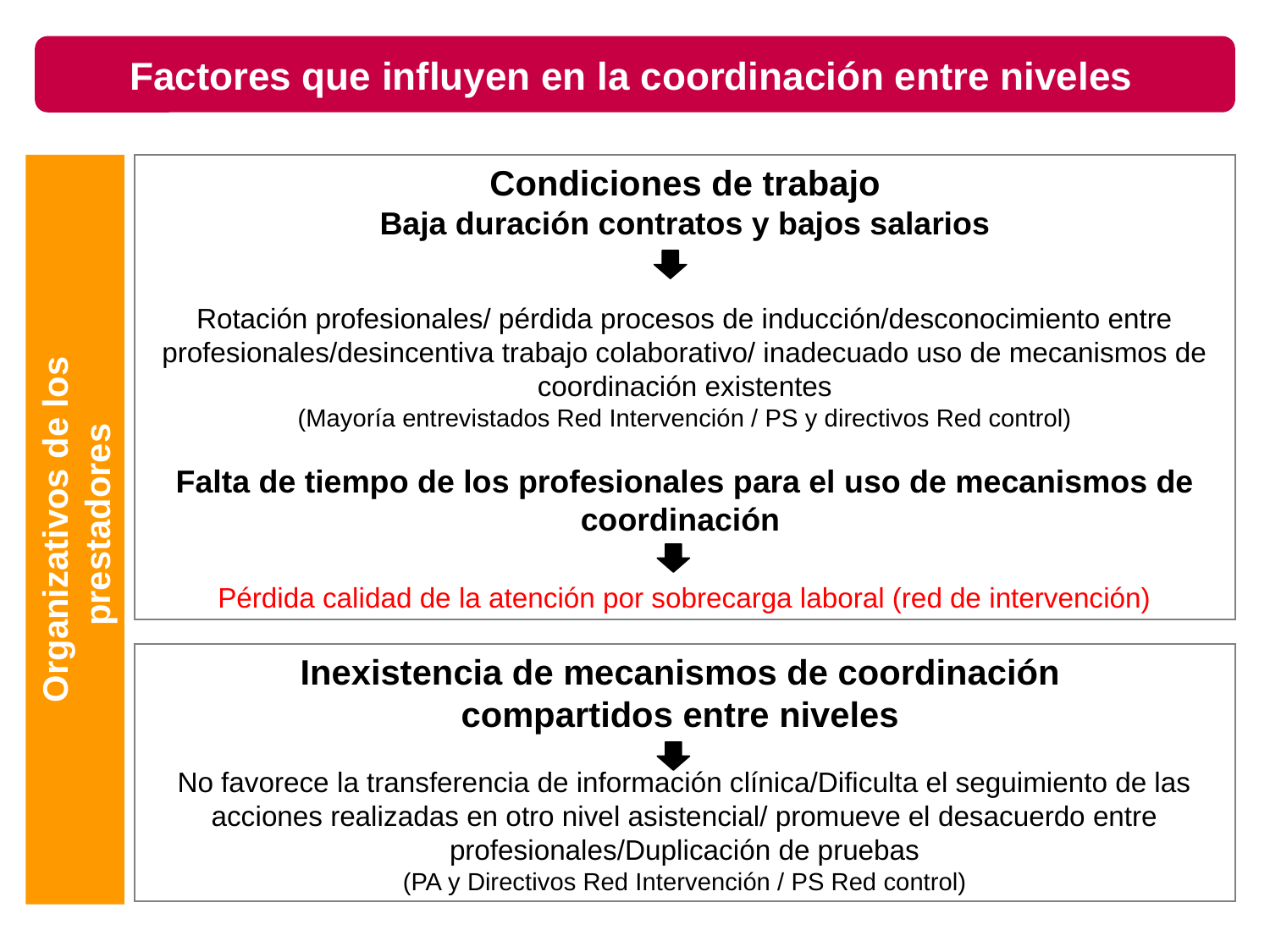

# Factores que influyen en la coordinación entre niveles
Condiciones de trabajo
Baja duración contratos y bajos salarios

Rotación profesionales/ pérdida procesos de inducción/desconocimiento entre profesionales/desincentiva trabajo colaborativo/ inadecuado uso de mecanismos de coordinación existentes
(Mayoría entrevistados Red Intervención / PS y directivos Red control)

Falta de tiempo de los profesionales para el uso de mecanismos de coordinación

Pérdida calidad de la atención por sobrecarga laboral (red de intervención)

Organizativos de los
 prestadores

Inexistencia de mecanismos de coordinación
compartidos entre niveles

No favorece la transferencia de información clínica/Dificulta el seguimiento de las acciones realizadas en otro nivel asistencial/ promueve el desacuerdo entre profesionales/Duplicación de pruebas
(PA y Directivos Red Intervención / PS Red control)